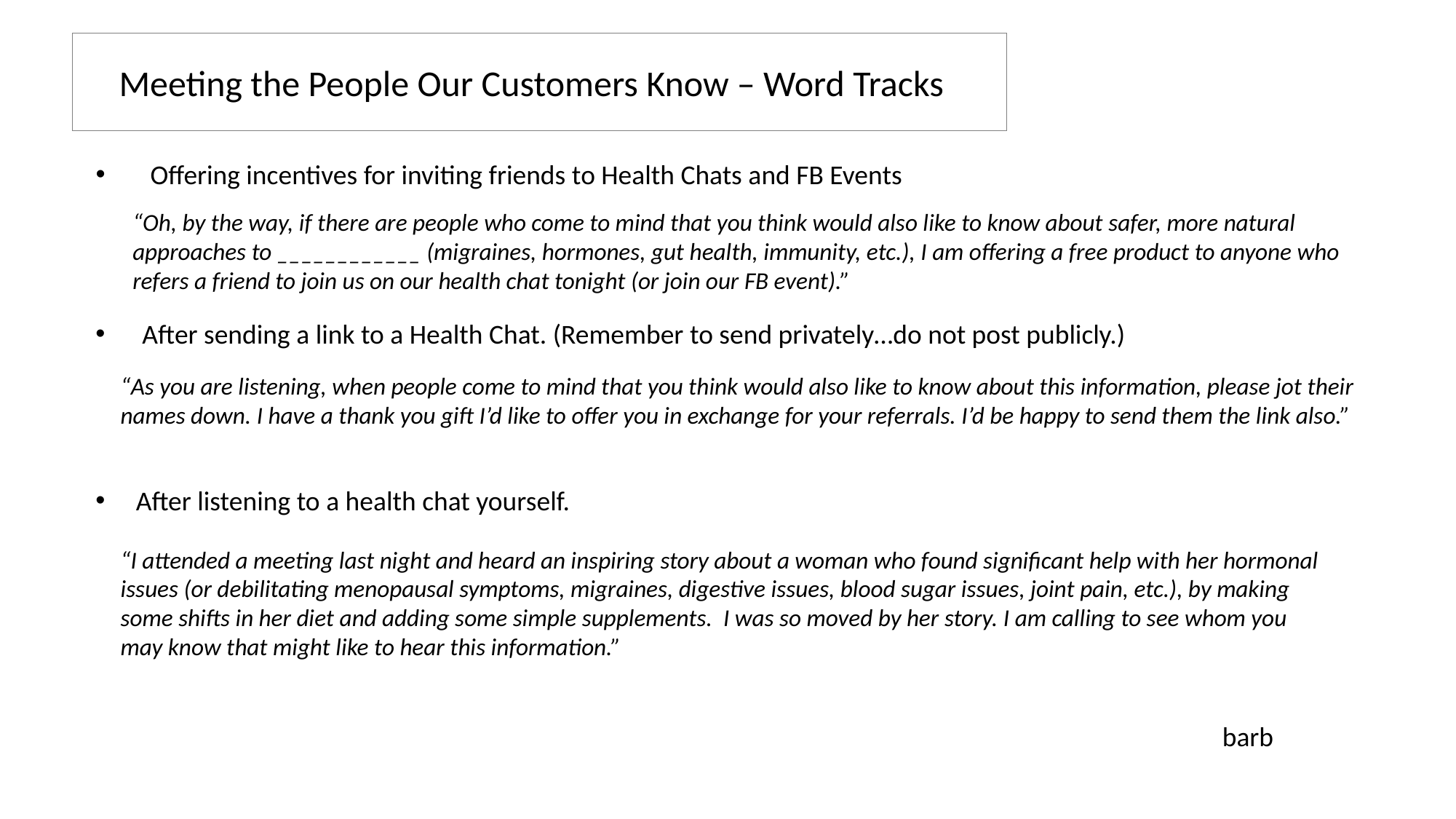

# Meeting the People Our Customers Know – Word Tracks
Offering incentives for inviting friends to Health Chats and FB Events
“Oh, by the way, if there are people who come to mind that you think would also like to know about safer, more natural approaches to ____________ (migraines, hormones, gut health, immunity, etc.), I am offering a free product to anyone who refers a friend to join us on our health chat tonight (or join our FB event).”
  After sending a link to a Health Chat. (Remember to send privately…do not post publicly.)
“As you are listening, when people come to mind that you think would also like to know about this information, please jot their names down. I have a thank you gift I’d like to offer you in exchange for your referrals. I’d be happy to send them the link also.”
 After listening to a health chat yourself.
“I attended a meeting last night and heard an inspiring story about a woman who found significant help with her hormonal issues (or debilitating menopausal symptoms, migraines, digestive issues, blood sugar issues, joint pain, etc.), by making some shifts in her diet and adding some simple supplements.  I was so moved by her story. I am calling to see whom you may know that might like to hear this information.”
barb